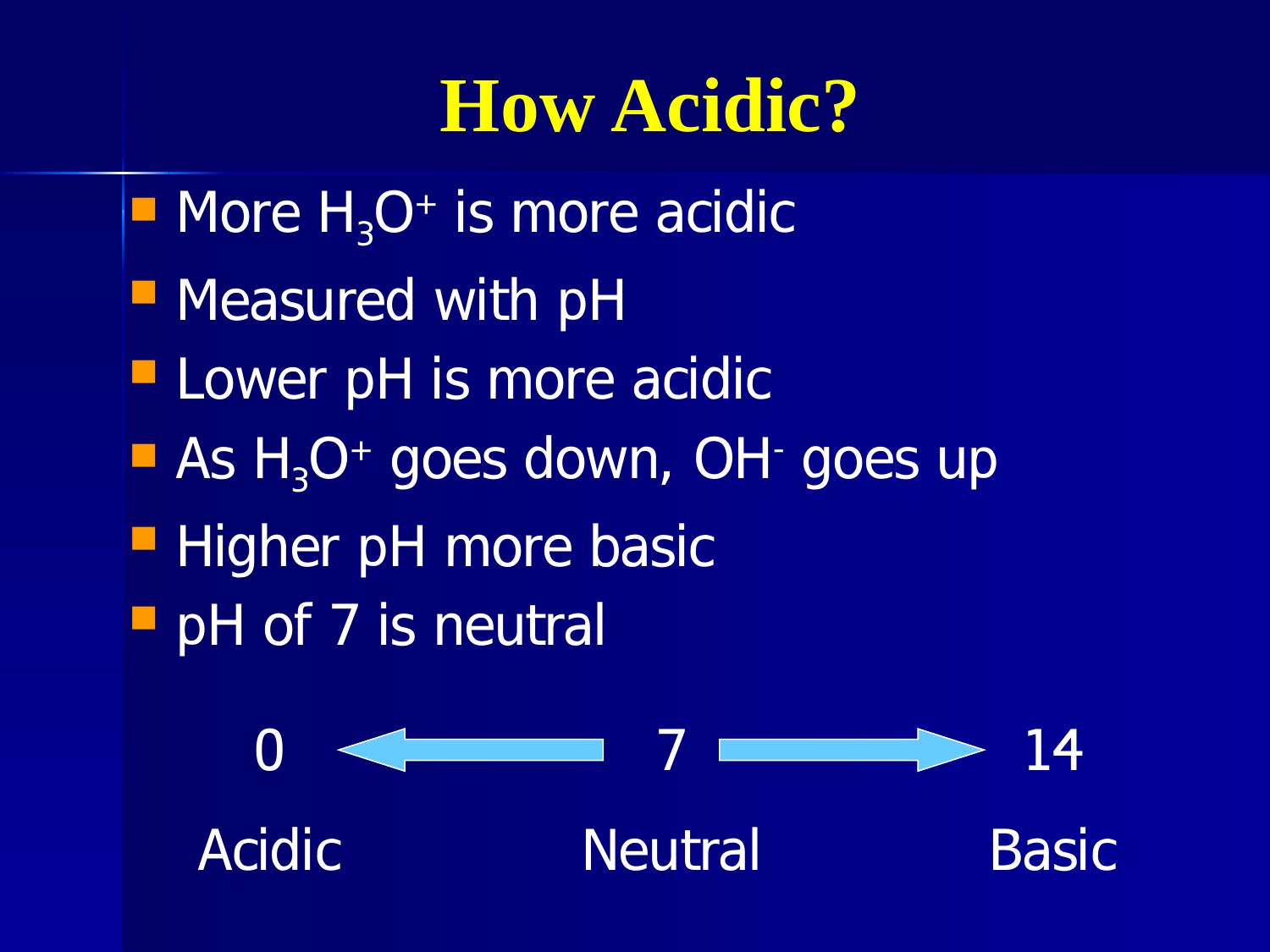

# How Acidic?
More H3O+ is more acidic
Measured with pH
Lower pH is more acidic
As H3O+ goes down, OH- goes up
Higher pH more basic
pH of 7 is neutral
0

Acidic
7
Neutral
14

Basic